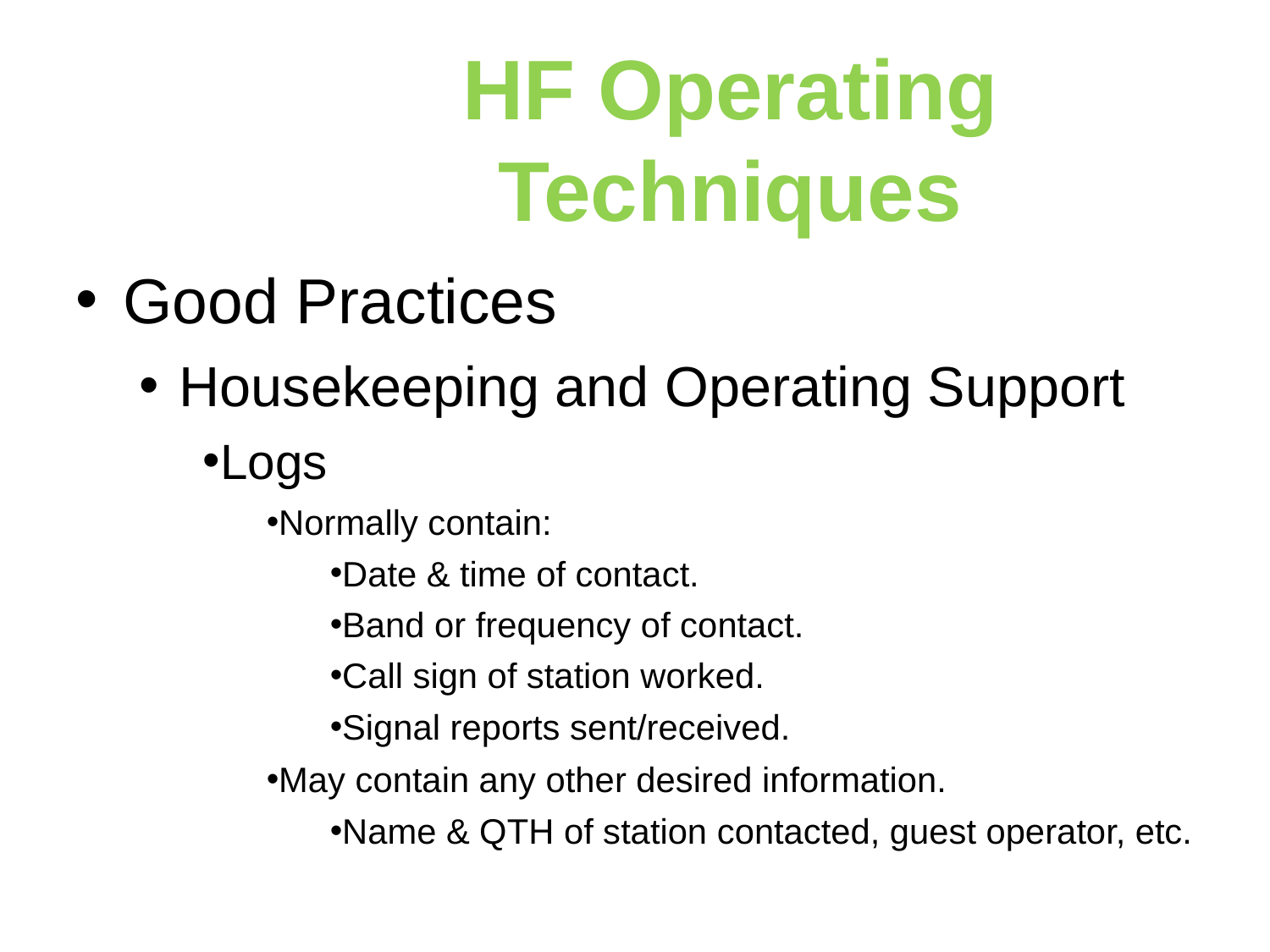

HF Operating Techniques
Good Practices
Housekeeping and Operating Support
Logs
Normally contain:
Date & time of contact.
Band or frequency of contact.
Call sign of station worked.
Signal reports sent/received.
May contain any other desired information.
Name & QTH of station contacted, guest operator, etc.